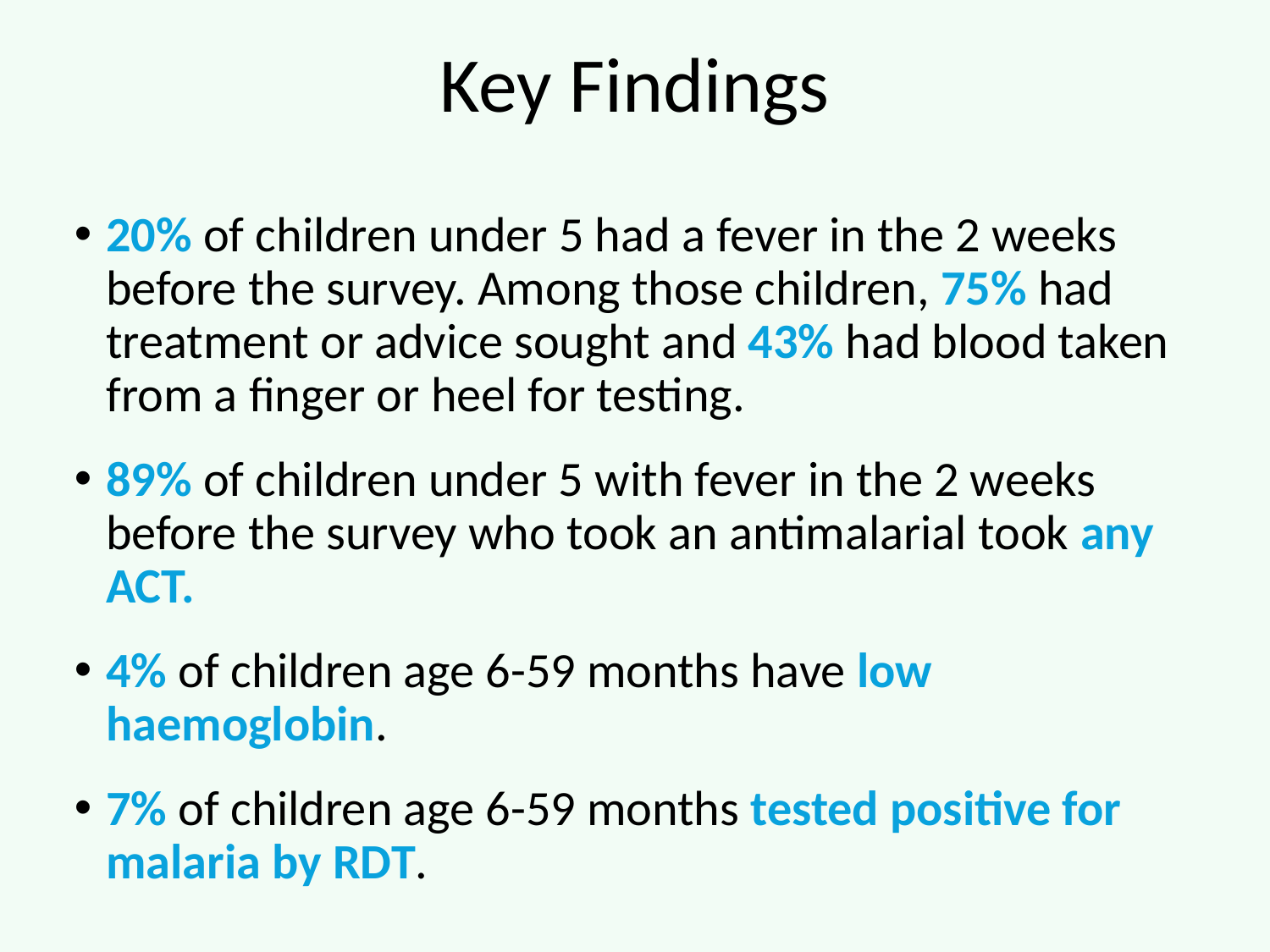

# Key Findings
20% of children under 5 had a fever in the 2 weeks before the survey. Among those children, 75% had treatment or advice sought and 43% had blood taken from a finger or heel for testing.
89% of children under 5 with fever in the 2 weeks before the survey who took an antimalarial took any ACT.
4% of children age 6-59 months have low haemoglobin.
7% of children age 6-59 months tested positive for malaria by RDT.